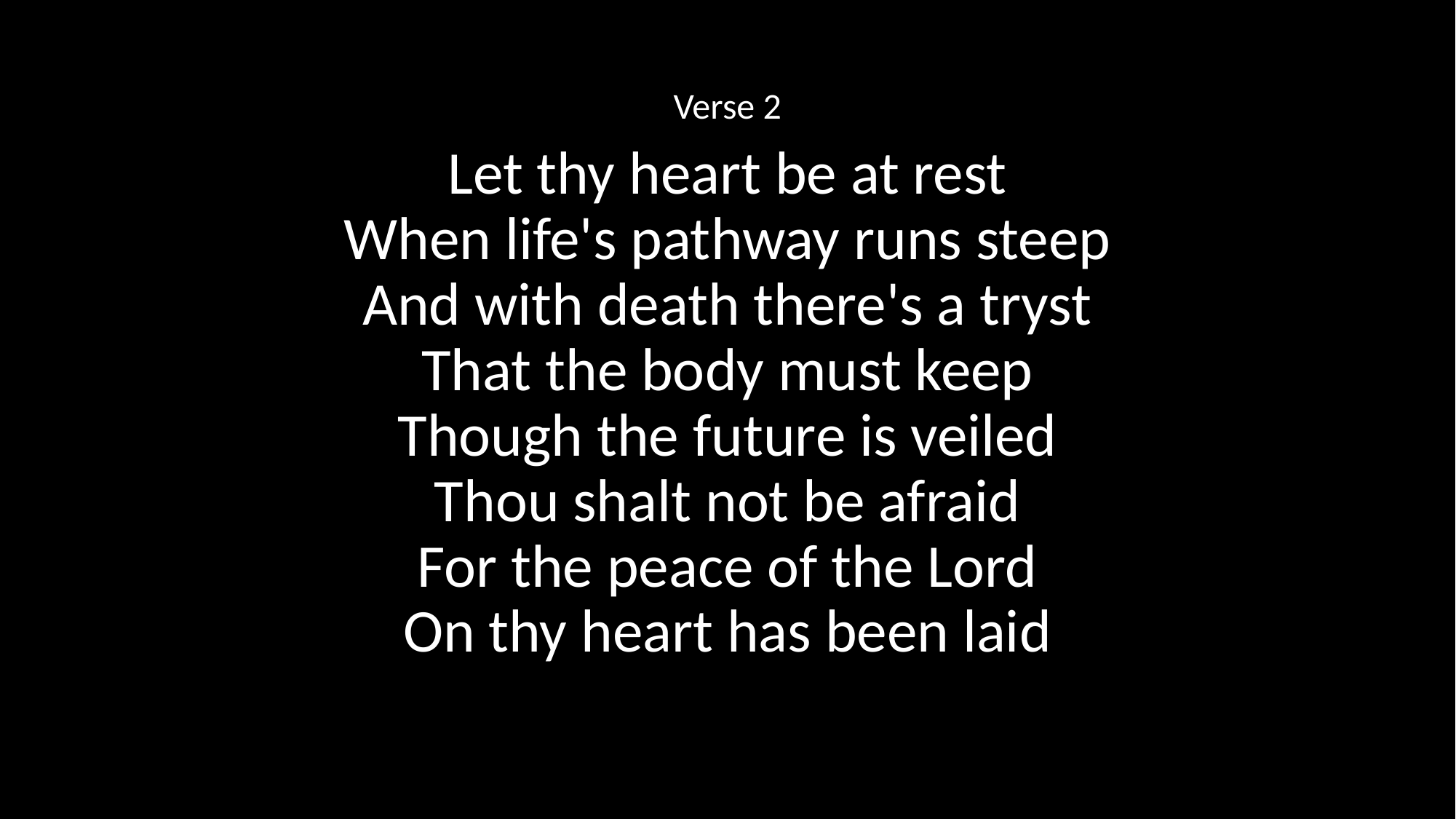

Verse 2
Let thy heart be at rest
When life's pathway runs steep
And with death there's a tryst
That the body must keep
Though the future is veiled
Thou shalt not be afraid
For the peace of the Lord
On thy heart has been laid